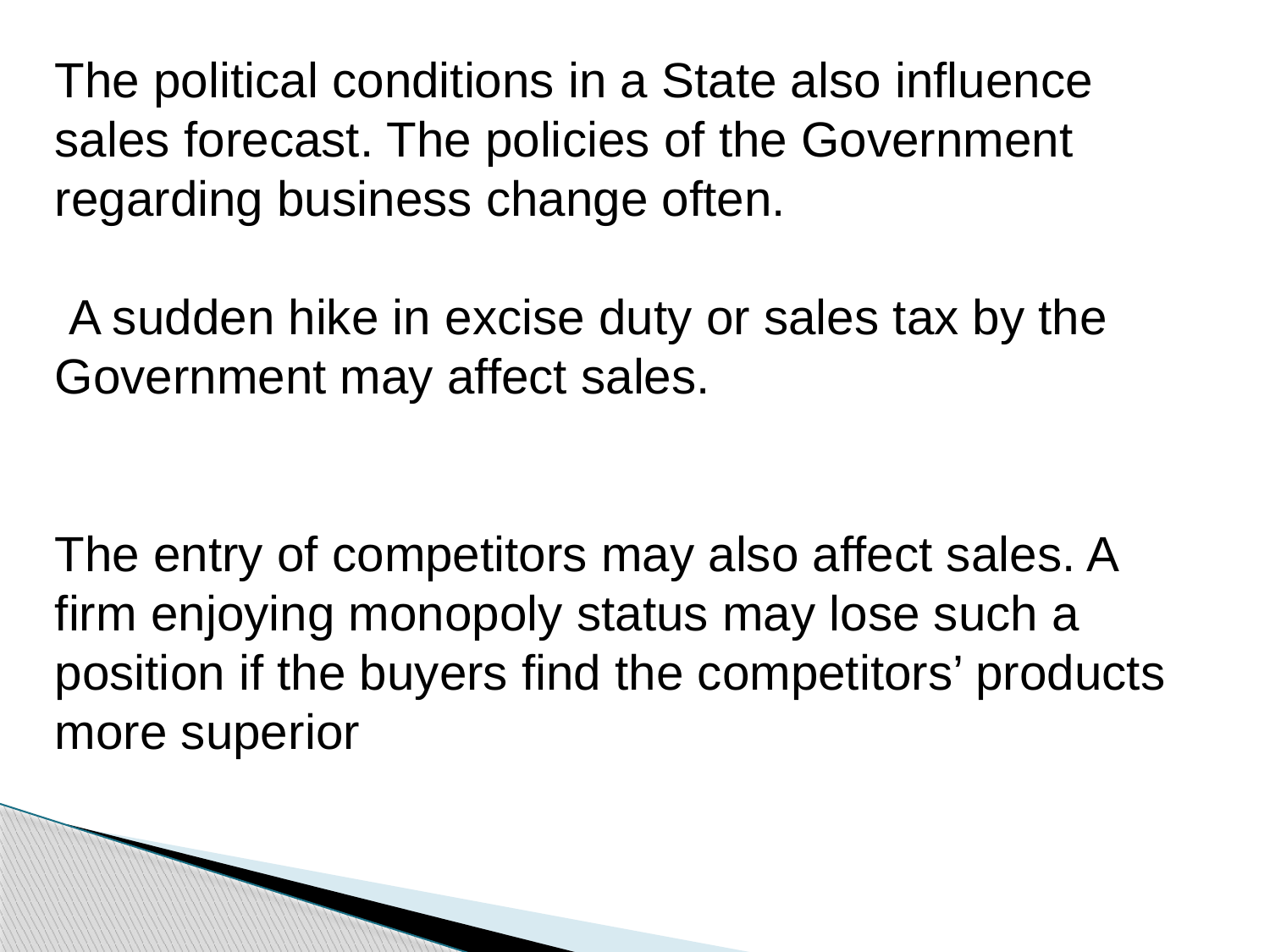

The political conditions in a State also influence sales forecast. The policies of the Government regarding business change often.

 A sudden hike in excise duty or sales tax by the Government may affect sales.

The entry of competitors may also affect sales. A firm enjoying monopoly status may lose such a position if the buyers find the competitors’ products more superior